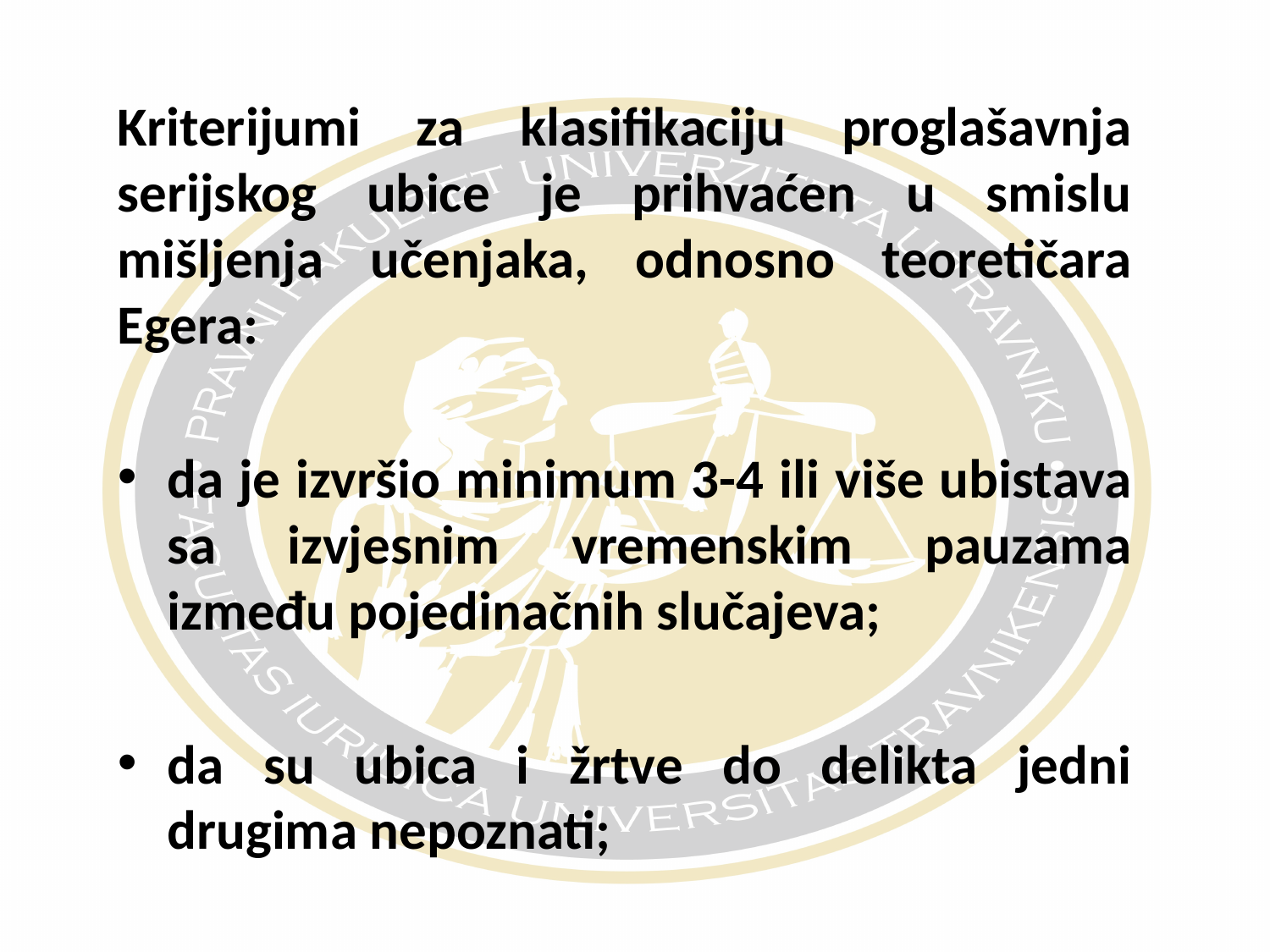

#

Kriterijumi za klasifikaciju proglašavnja serijskog ubice je prihvaćen u smislu
mišljenja učenjaka, odnosno teoretičara Egera:

da je izvršio minimum 3-4 ili više ubistava sa izvjesnim vremenskim pauzama između pojedinačnih slučajeva;

da su ubica i žrtve do delikta jedni drugima nepoznati;